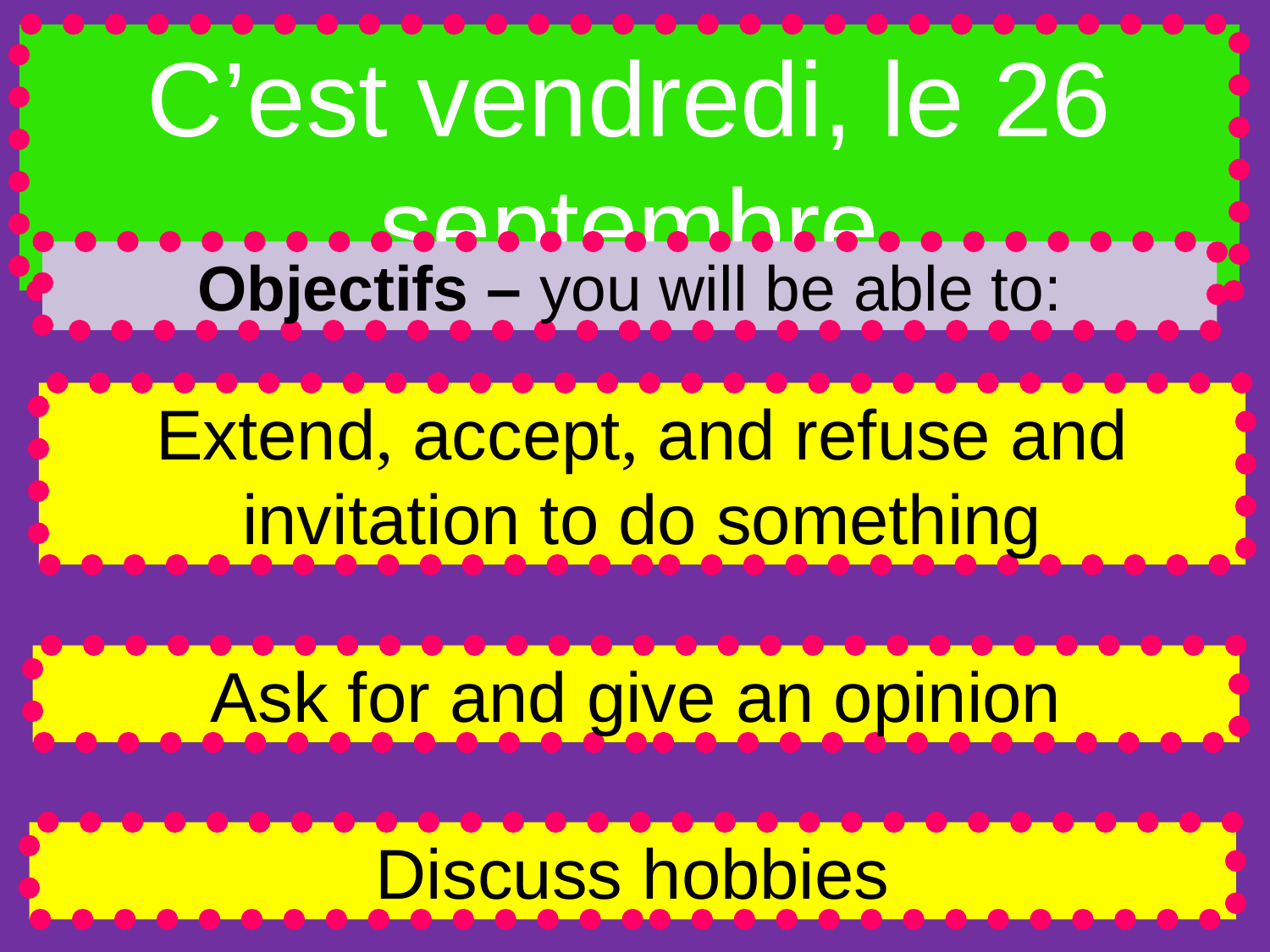

C’est vendredi, le 26 septembre
Objectifs – you will be able to:
Extend, accept, and refuse and invitation to do something
Ask for and give an opinion
Discuss hobbies